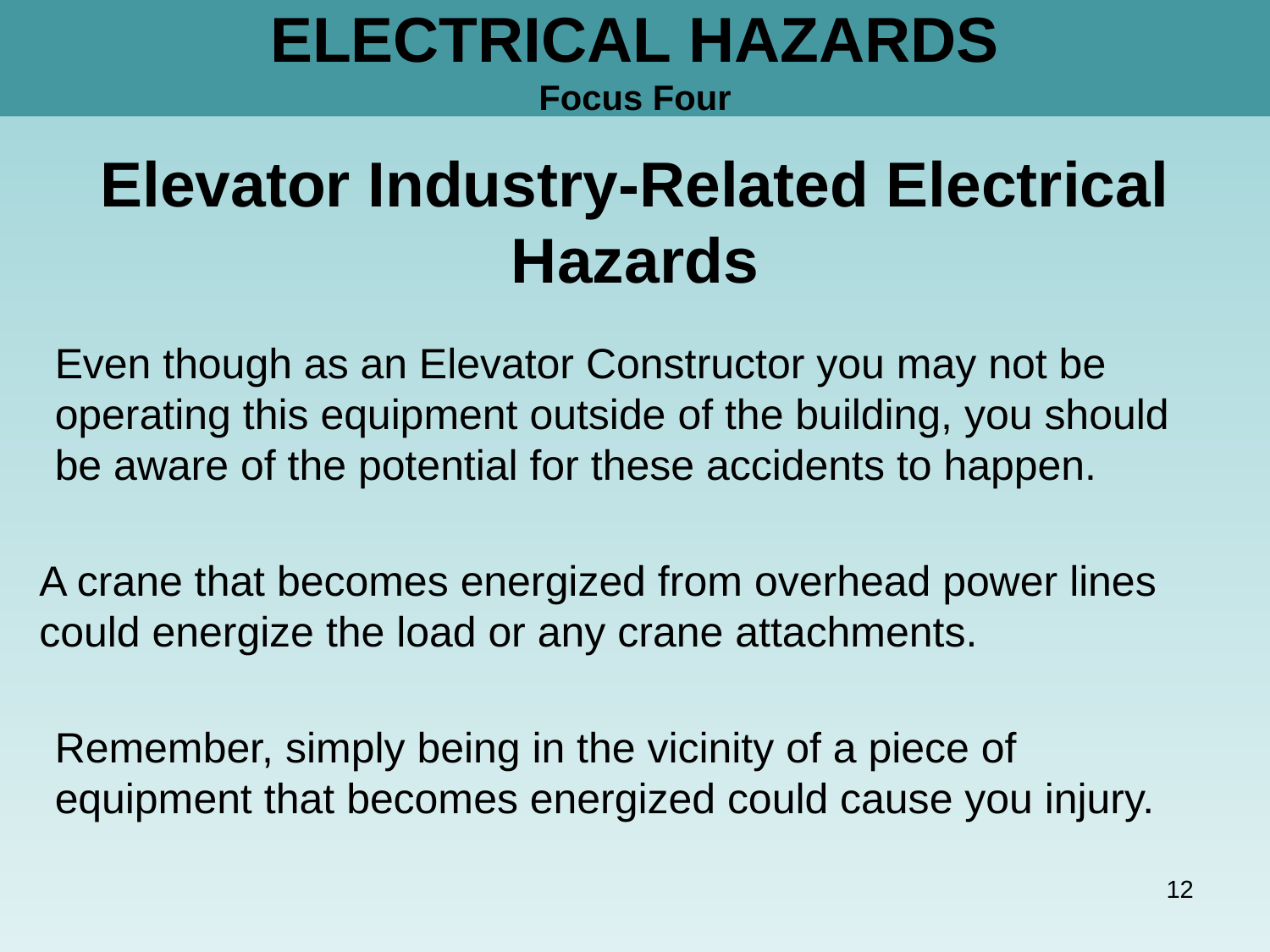

# ELECTRICAL HAZARDS Focus Four
Elevator Industry-Related Electrical Hazards
Even though as an Elevator Constructor you may not be operating this equipment outside of the building, you should be aware of the potential for these accidents to happen.
A crane that becomes energized from overhead power lines
could energize the load or any crane attachments.
Remember, simply being in the vicinity of a piece of equipment that becomes energized could cause you injury.
12